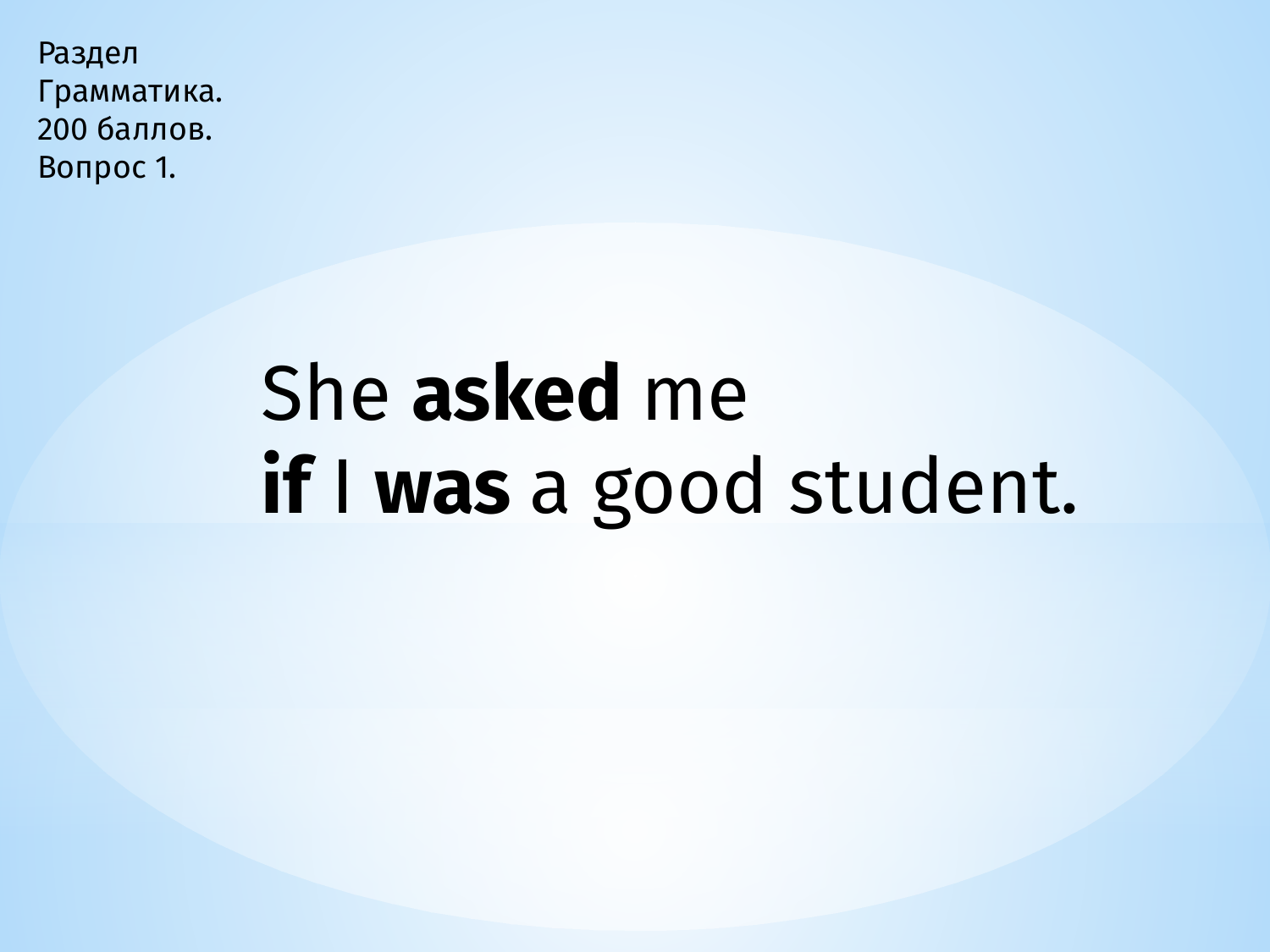

Раздел
Грамматика.
200 баллов.
Вопрос 1.
She asked me
if I was a good student.